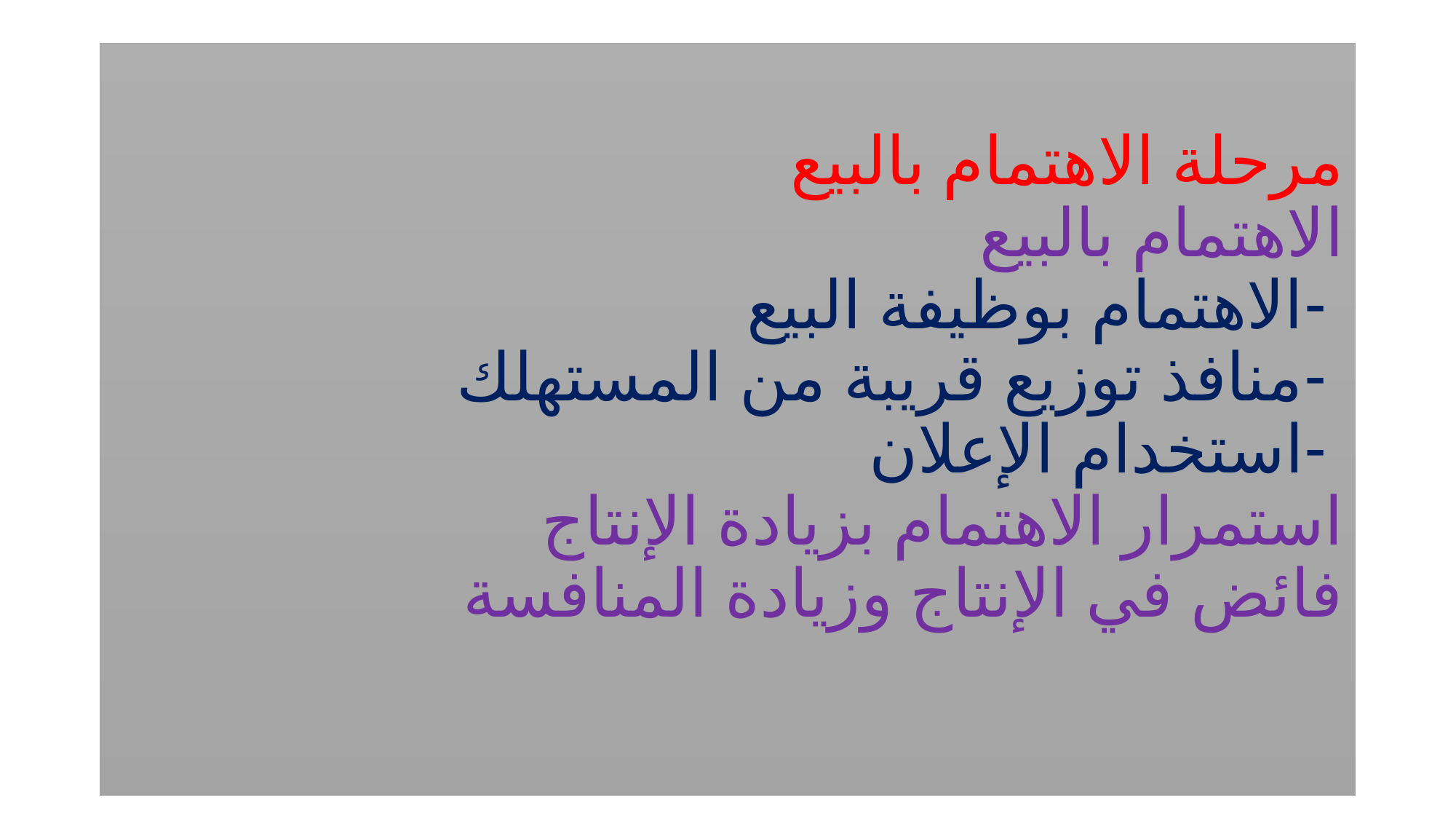

# مرحلة الاهتمام بالبيع الاهتمام بالبيع -الاهتمام بوظيفة البيع -منافذ توزيع قريبة من المستهلك -استخدام الإعلان استمرار الاهتمام بزيادة الإنتاج فائض في الإنتاج وزيادة المنافسة